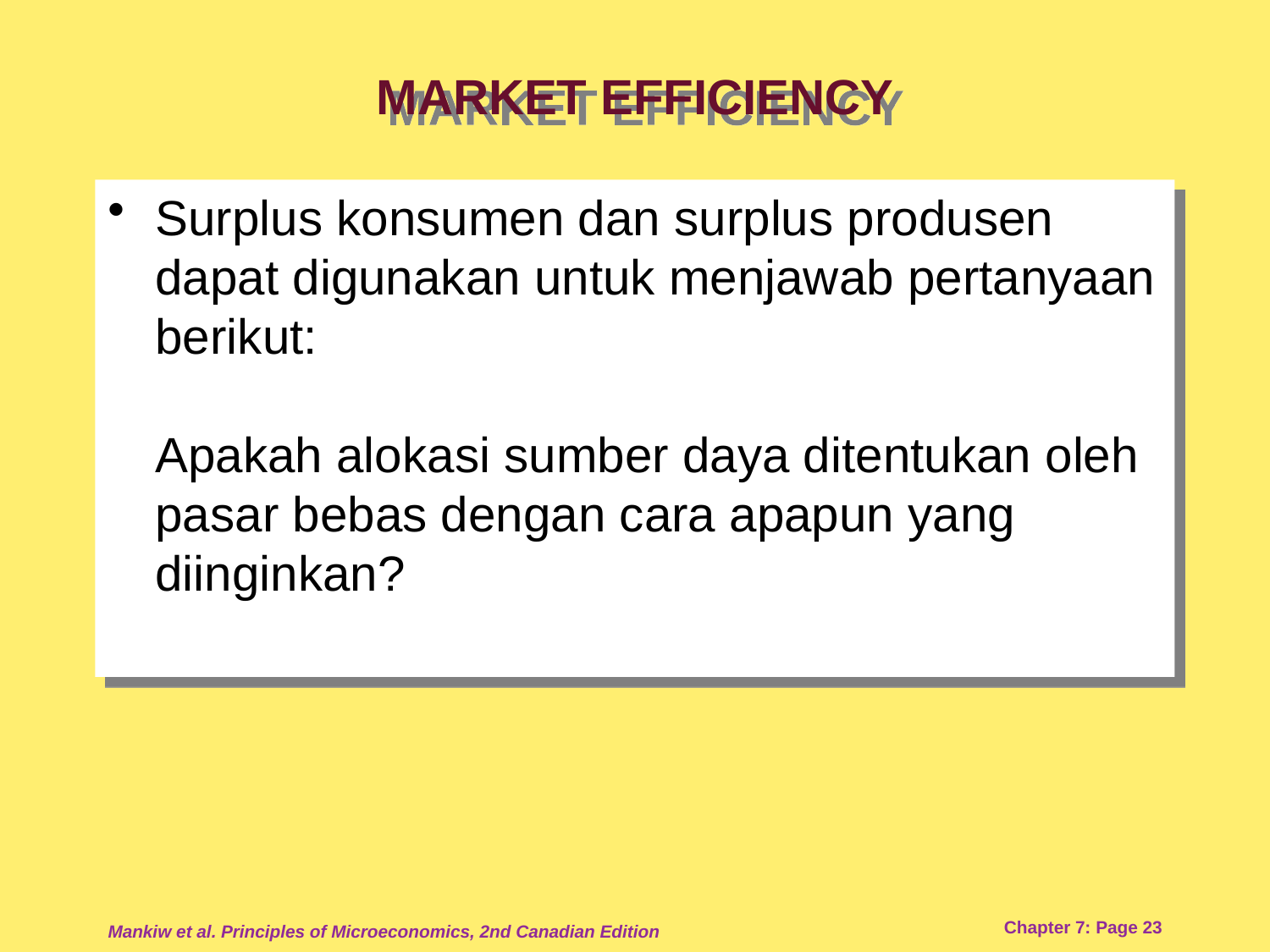

# MARKET EFFICIENCY
Surplus konsumen dan surplus produsen dapat digunakan untuk menjawab pertanyaan berikut:
Apakah alokasi sumber daya ditentukan oleh pasar bebas dengan cara apapun yang diinginkan?
Mankiw et al. Principles of Microeconomics, 2nd Canadian Edition
Chapter 7: Page 23